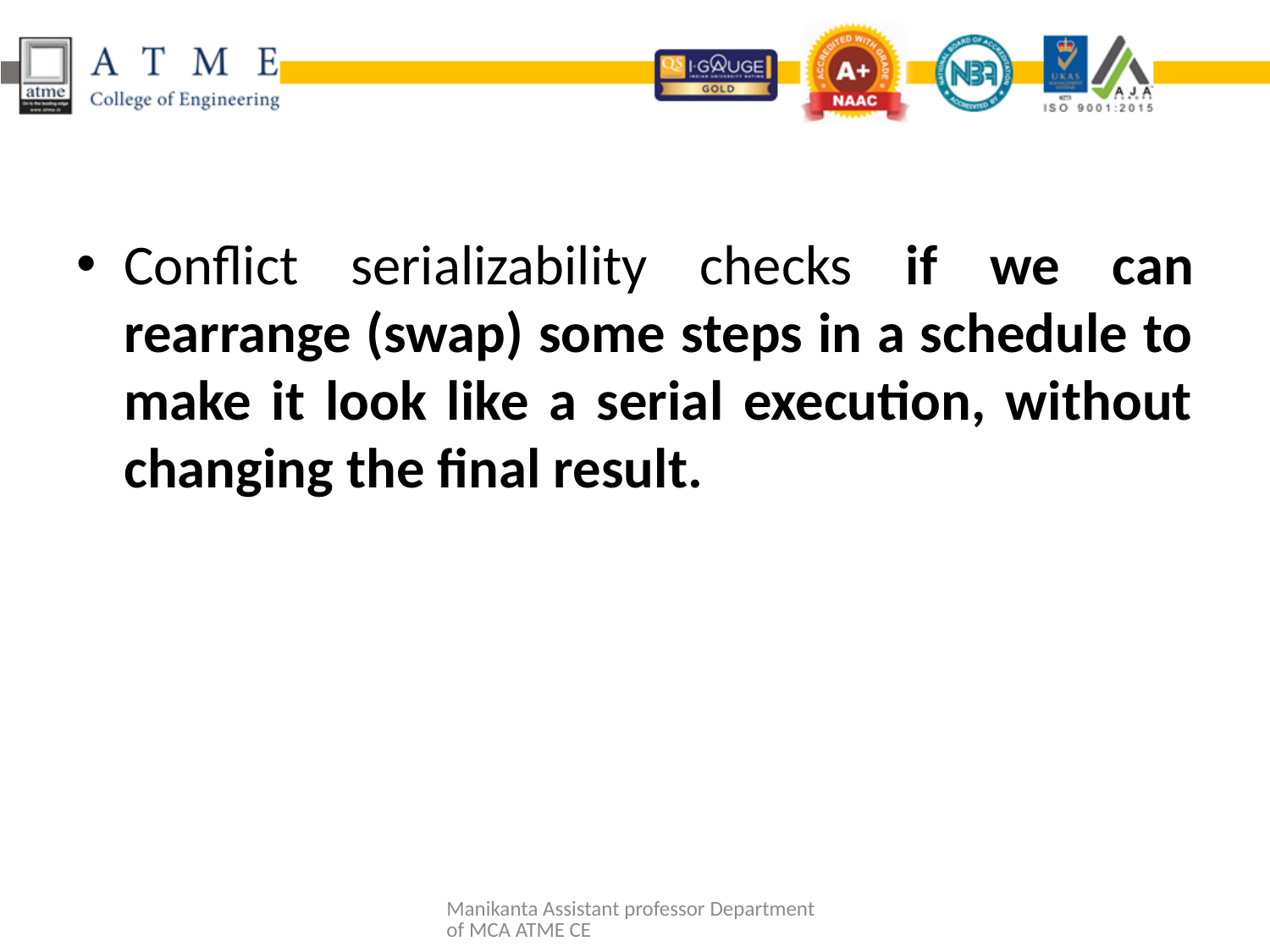

#
Conflict serializability checks if we can rearrange (swap) some steps in a schedule to make it look like a serial execution, without changing the final result.
Manikanta Assistant professor Department of MCA ATME CE